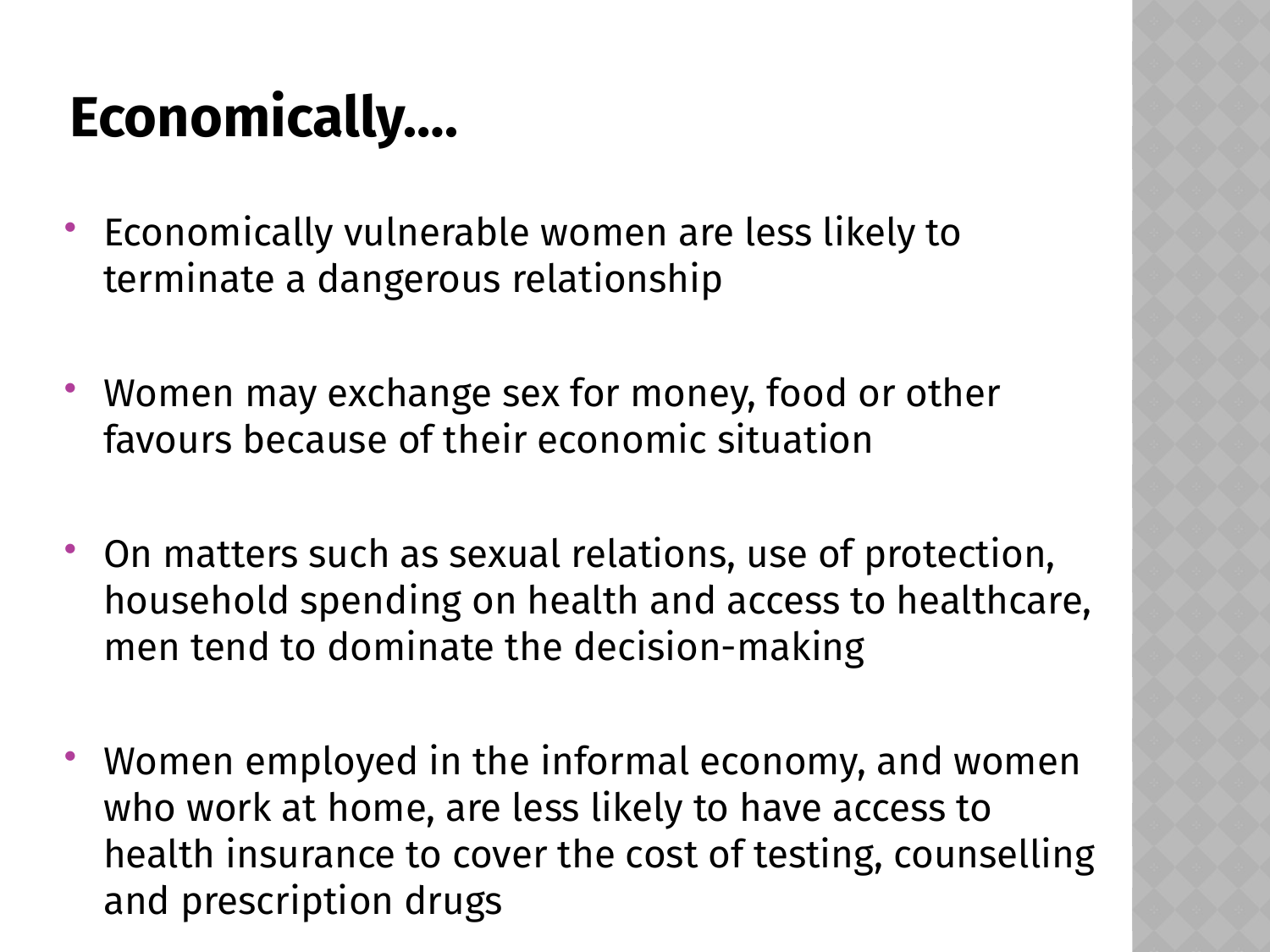

# Economically….
Economically vulnerable women are less likely to terminate a dangerous relationship

Women may exchange sex for money, food or other favours because of their economic situation

On matters such as sexual relations, use of protection, household spending on health and access to healthcare, men tend to dominate the decision-making

Women employed in the informal economy, and women who work at home, are less likely to have access to health insurance to cover the cost of testing, counselling and prescription drugs